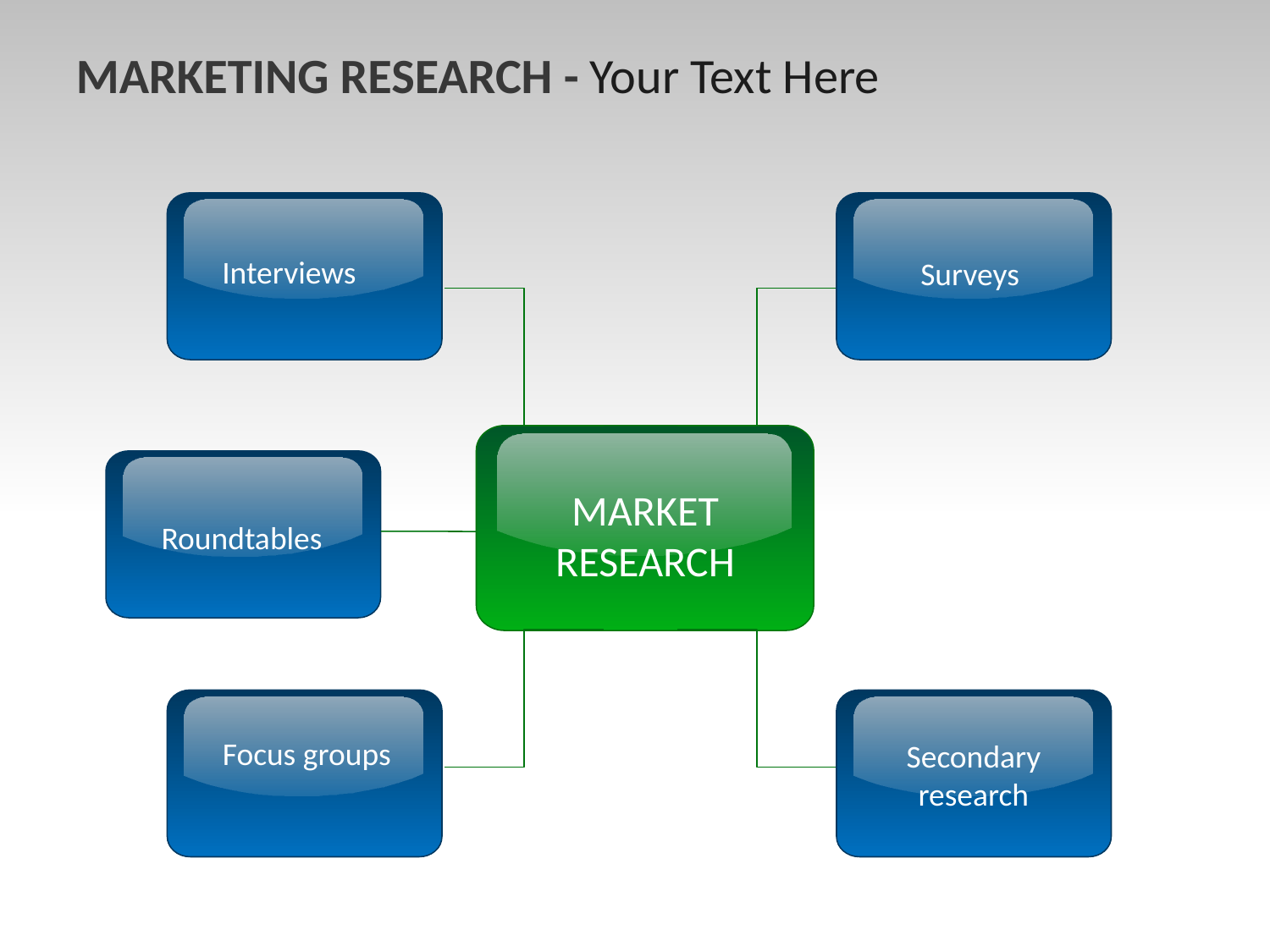

MARKETING RESEARCH - Your Text Here

Interviews
Surveys

MARKET RESEARCH
Roundtables

Focus groups
Secondary research